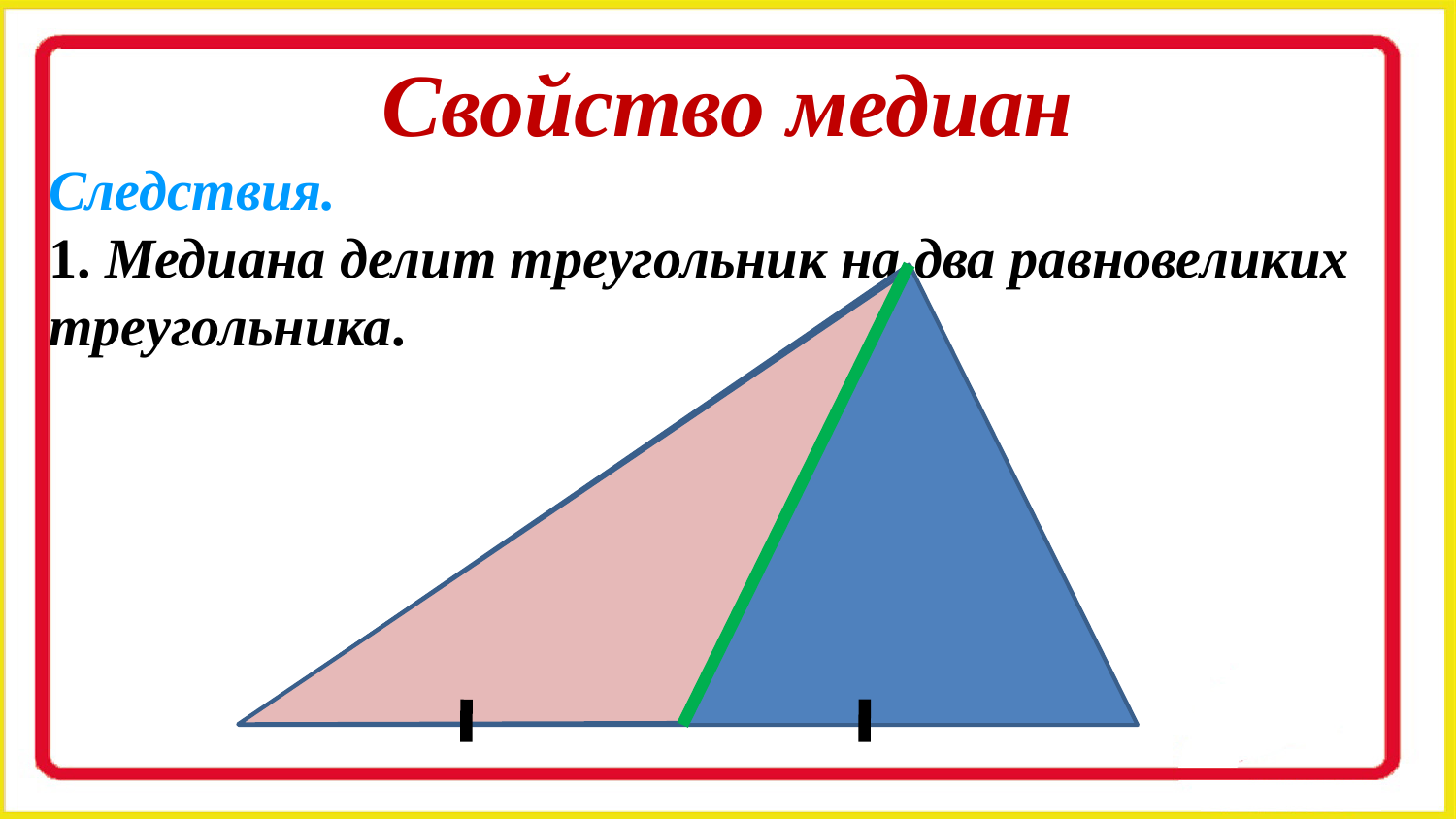

# Свойство медиан
Следствия.
1. Медиана делит треугольник на два равновеликих треугольника.